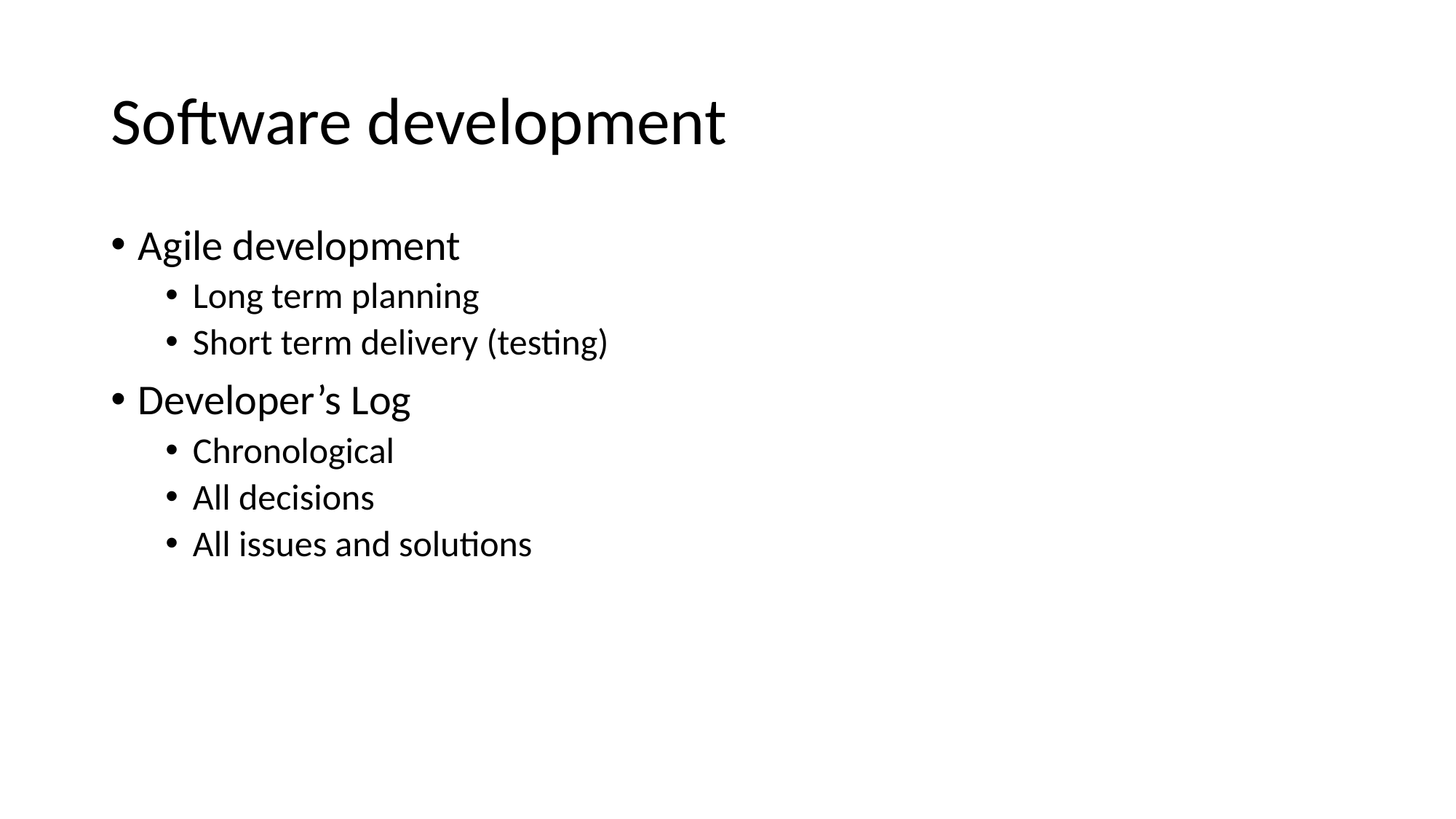

# Software development
Agile development
Long term planning
Short term delivery (testing)
Developer’s Log
Chronological
All decisions
All issues and solutions